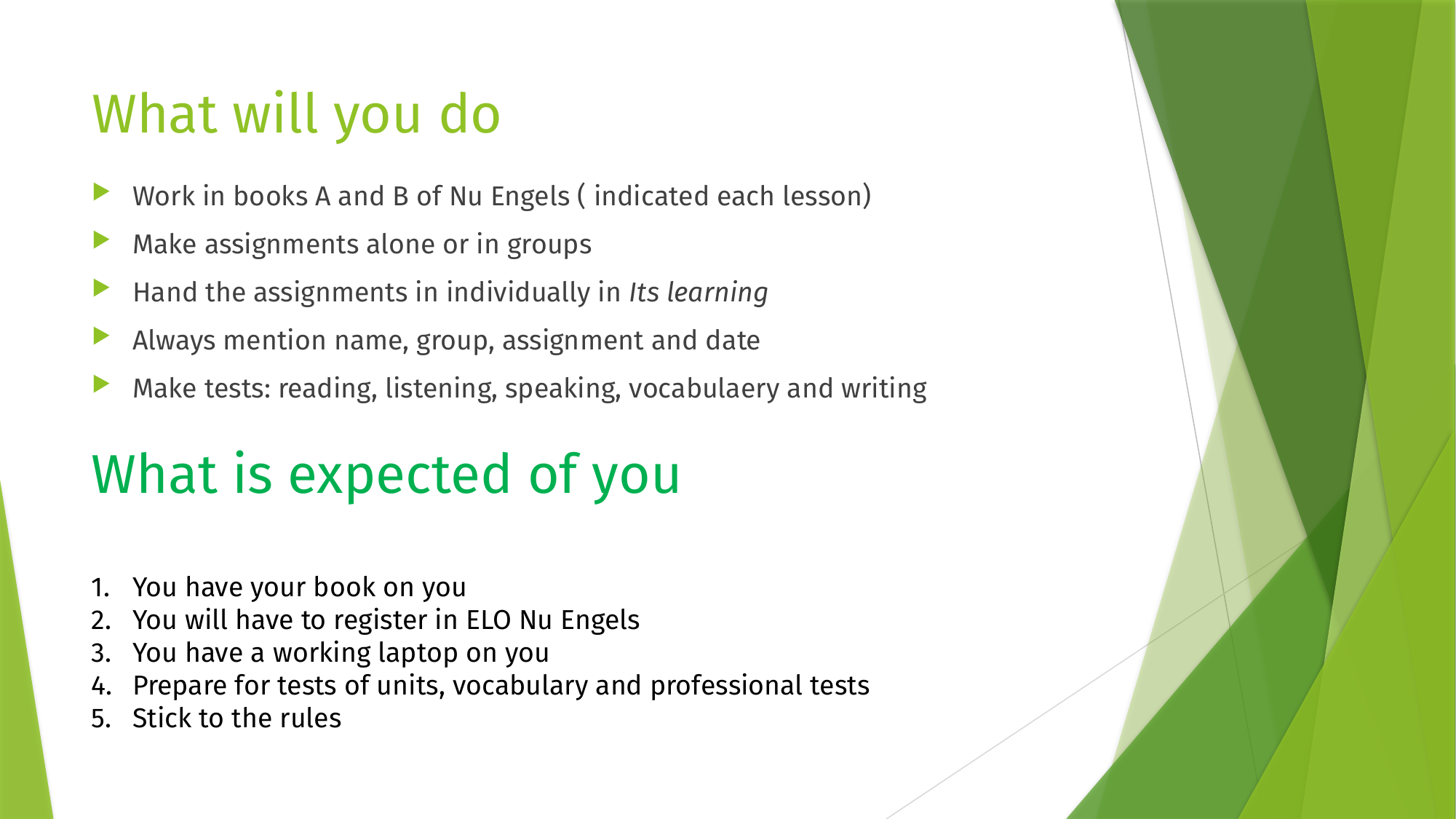

# What will you do
Work in books A and B of Nu Engels ( indicated each lesson)
Make assignments alone or in groups
Hand the assignments in individually in Its learning
Always mention name, group, assignment and date
Make tests: reading, listening, speaking, vocabulaery and writing
What is expected of you

You have your book on you
You will have to register in ELO Nu Engels
You have a working laptop on you
Prepare for tests of units, vocabulary and professional tests
Stick to the rules